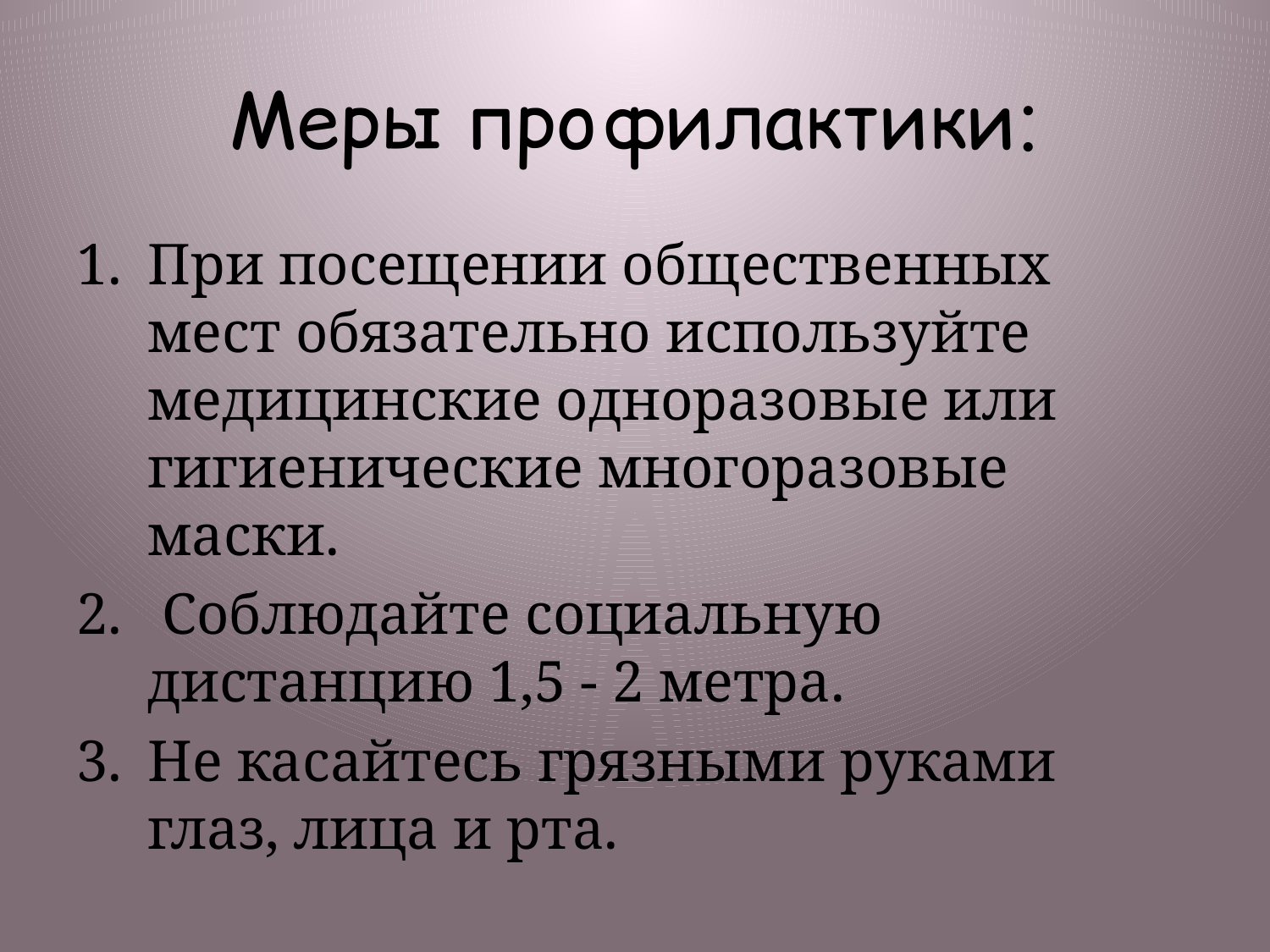

# Меры профилактики:
При посещении общественных мест обязательно используйте медицинские одноразовые или гигиенические многоразовые маски.
 Соблюдайте социальную дистанцию 1,5 - 2 метра.
Не касайтесь грязными руками глаз, лица и рта.